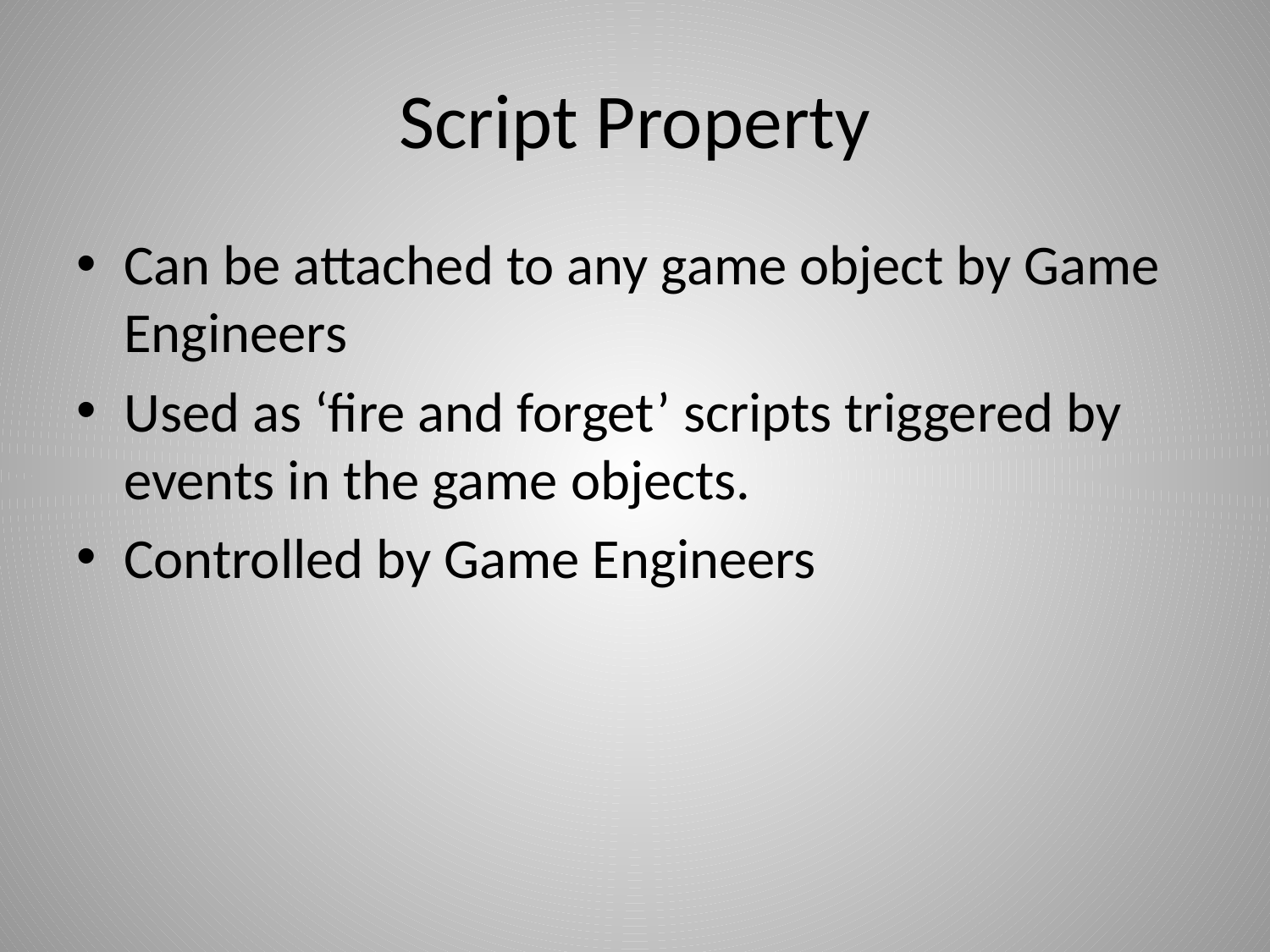

# Script Property
Can be attached to any game object by Game Engineers
Used as ‘fire and forget’ scripts triggered by events in the game objects.
Controlled by Game Engineers